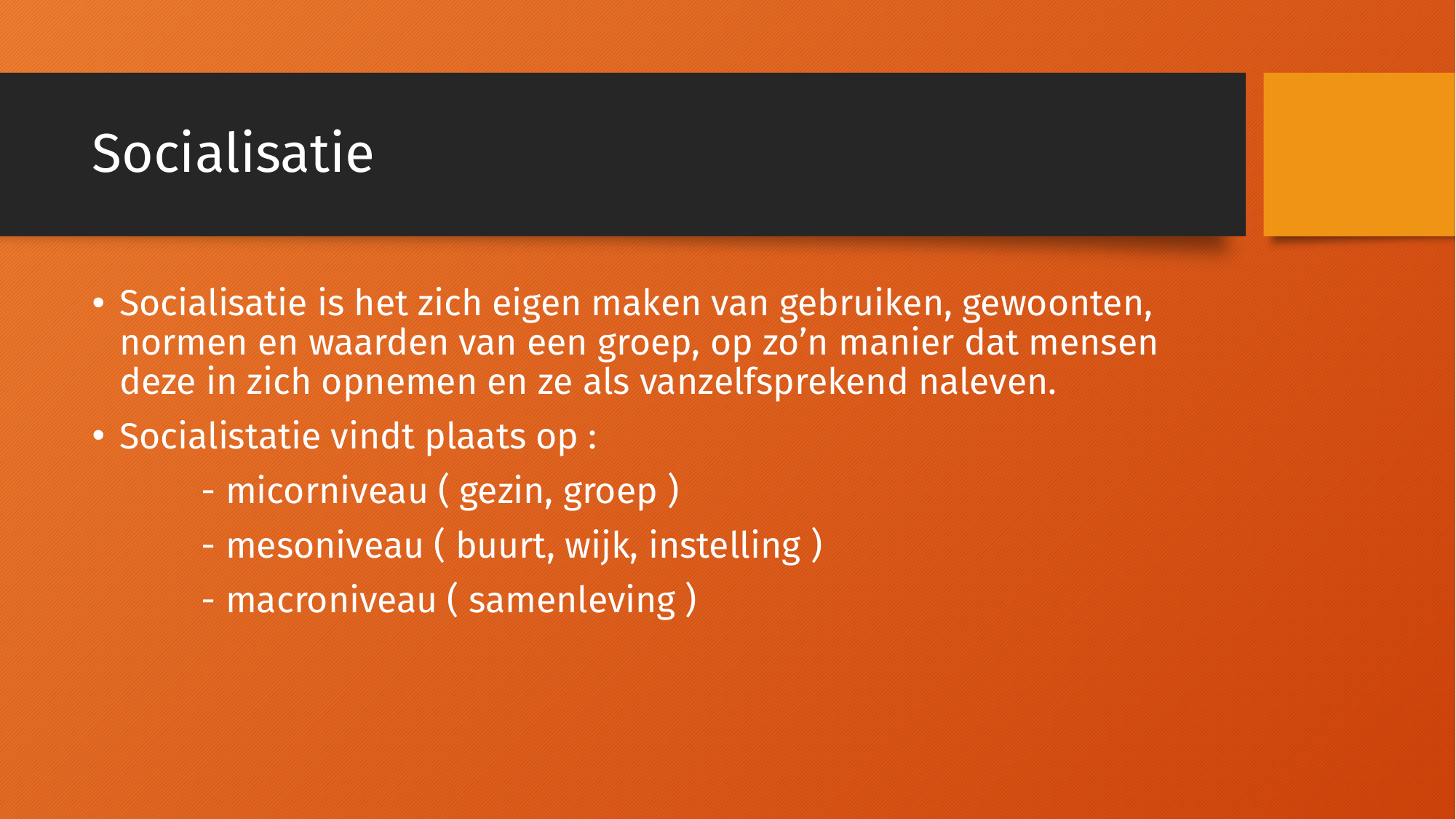

# Socialisatie
Socialisatie is het zich eigen maken van gebruiken, gewoonten, normen en waarden van een groep, op zo’n manier dat mensen deze in zich opnemen en ze als vanzelfsprekend naleven.
Socialistatie vindt plaats op :
	- micorniveau ( gezin, groep )
	- mesoniveau ( buurt, wijk, instelling )
	- macroniveau ( samenleving )